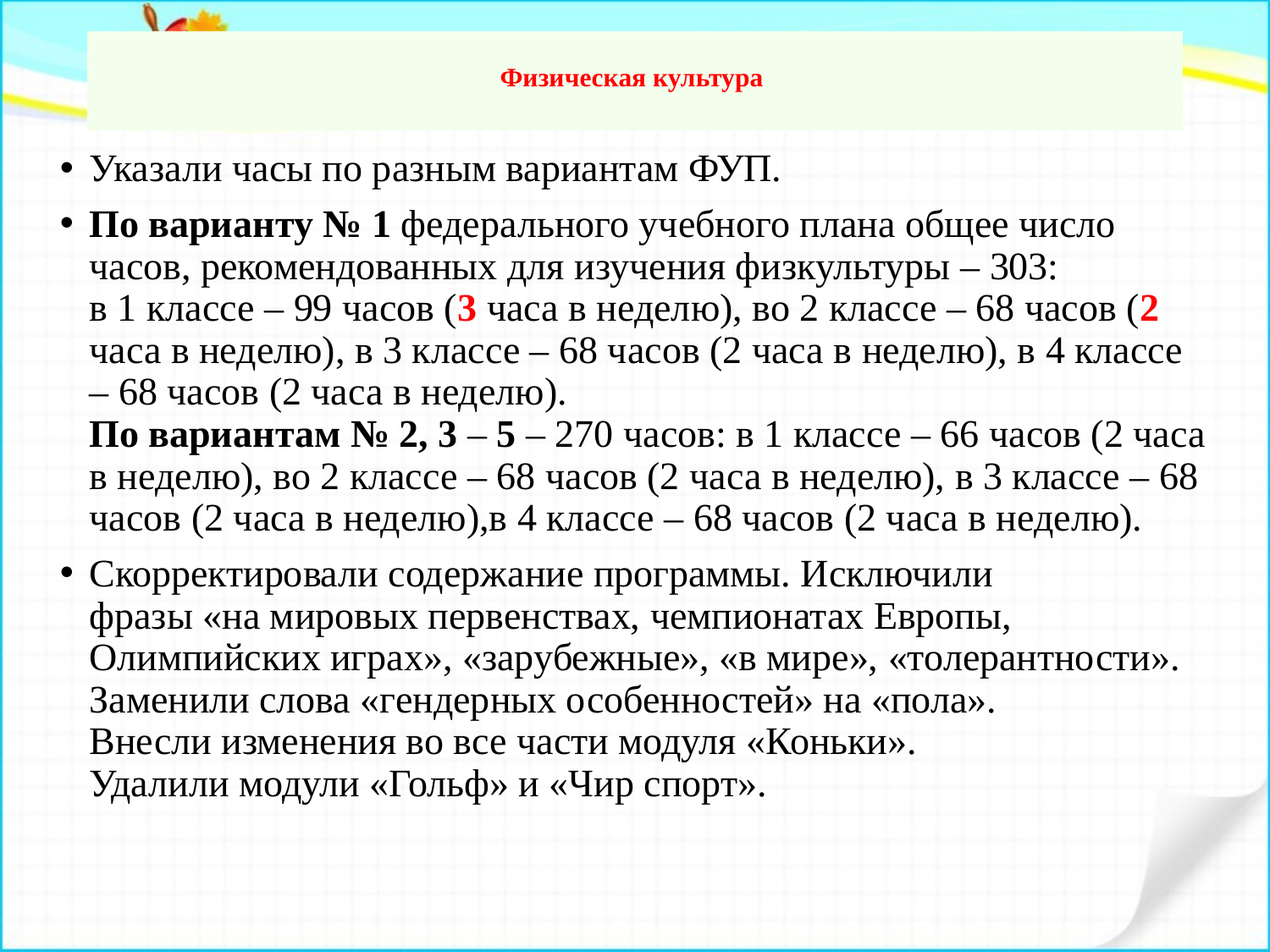

# Физическая культура
Указали часы по разным вариантам ФУП.
По варианту № 1 федерального учебного плана общее число часов, рекомендованных для изучения физкультуры – 303:
в 1 классе – 99 часов (3 часа в неделю), во 2 классе – 68 часов (2 часа в неделю), в 3 классе – 68 часов (2 часа в неделю), в 4 классе – 68 часов (2 часа в неделю).
По вариантам № 2, 3 – 5 – 270 часов: в 1 классе – 66 часов (2 часа в неделю), во 2 классе – 68 часов (2 часа в неделю), в 3 классе – 68 часов (2 часа в неделю),в 4 классе – 68 часов (2 часа в неделю).
Скорректировали содержание программы. Исключили
фразы «на мировых первенствах, чемпионатах Европы,
Олимпийских играх», «зарубежные», «в мире», «толерантности». Заменили слова «гендерных особенностей» на «пола».
Внесли изменения во все части модуля «Коньки».
Удалили модули «Гольф» и «Чир спорт».